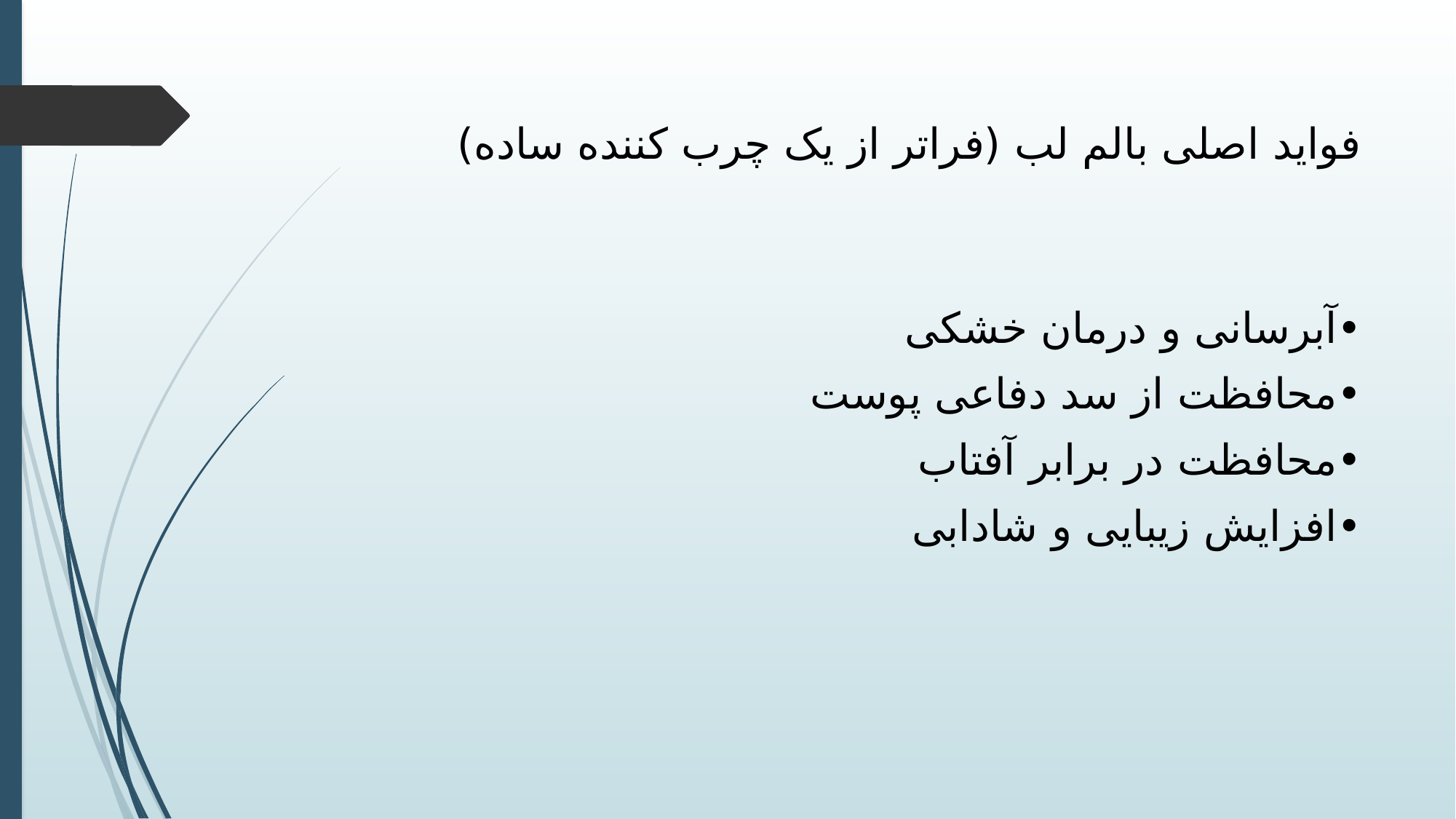

# فواید اصلی بالم لب (فراتر از یک چرب کننده ساده)
•	آبرسانی و درمان خشکی
•	محافظت از سد دفاعی پوست
•	محافظت در برابر آفتاب
•	افزایش زیبایی و شادابی